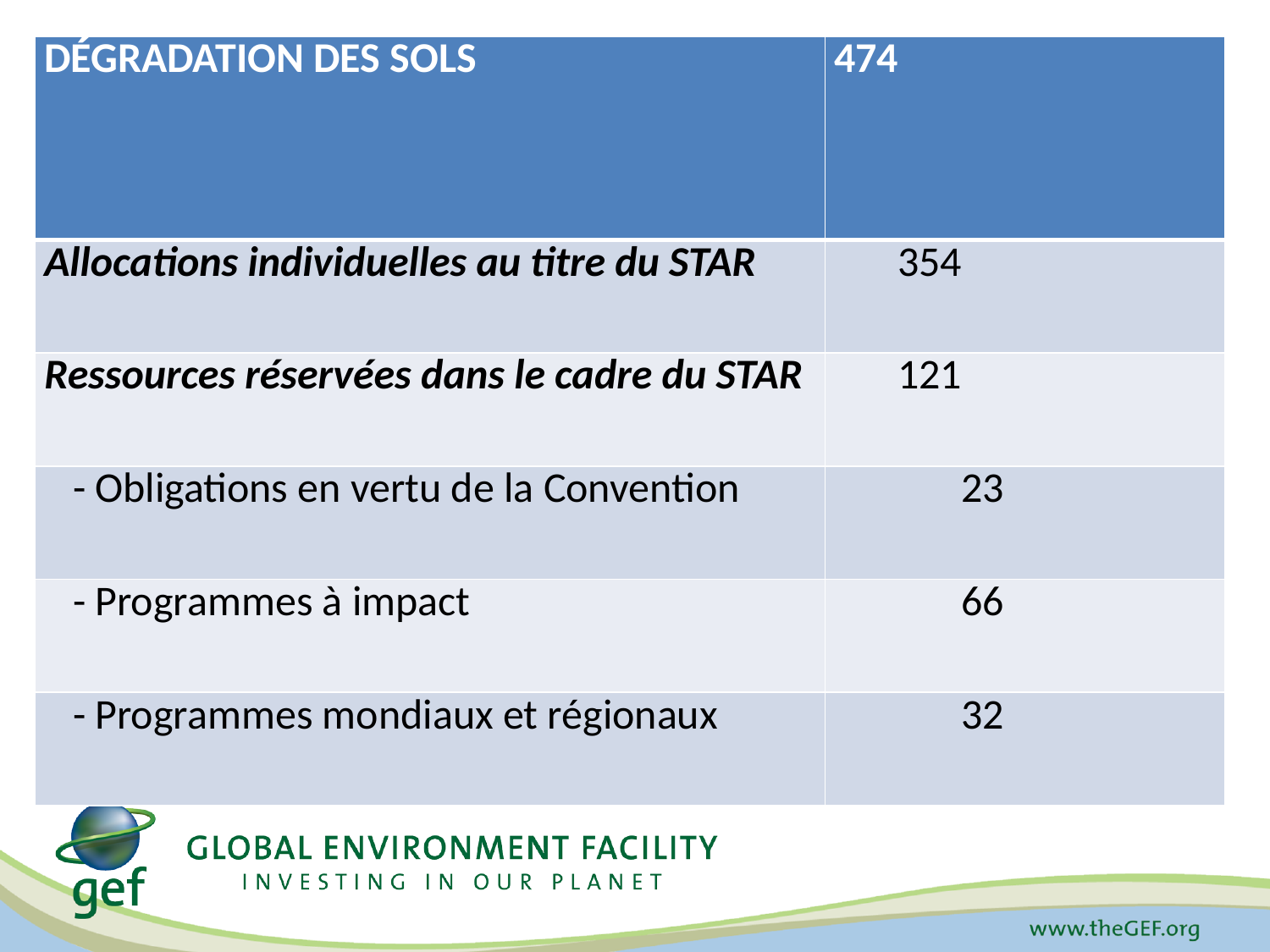

| DÉGRADATION DES SOLS | 474 |
| --- | --- |
| Allocations individuelles au titre du STAR | 354 |
| Ressources réservées dans le cadre du STAR | 121 |
| - Obligations en vertu de la Convention | 23 |
| - Programmes à impact | 66 |
| - Programmes mondiaux et régionaux | 32 |